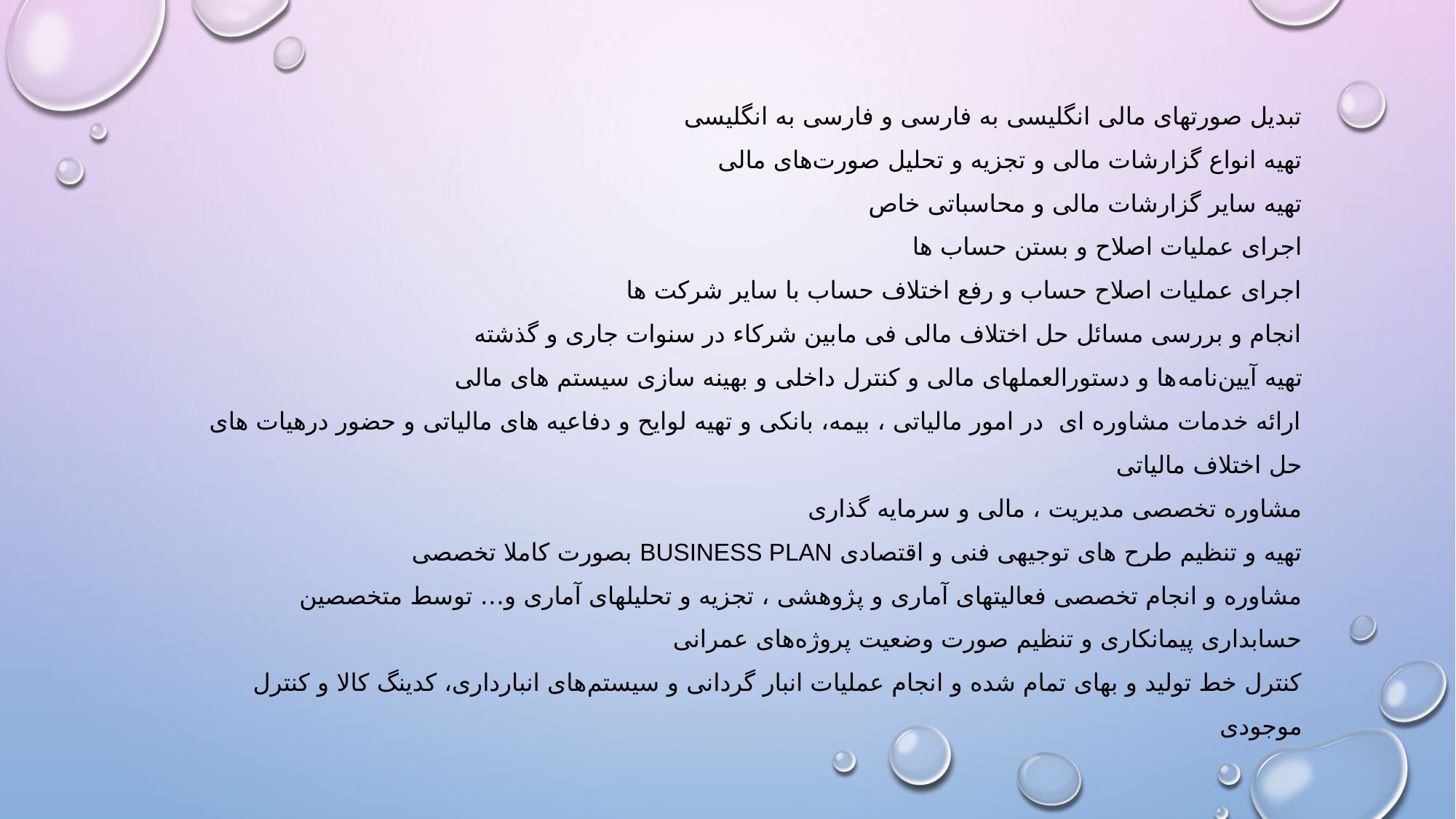

# تبدیل صورتهای مالی انگلیسی به فارسی و فارسی به انگلیسی تهیه انواع گزارشات مالی و تجزیه و تحلیل صورت‌های مالی تهیه سایر گزارشات مالی و محاسباتی خاص اجرای عملیات اصلاح و بستن حساب ها اجرای عملیات اصلاح حساب و رفع اختلاف حساب با سایر شرکت ها انجام و بررسی مسائل حل اختلاف مالی فی مابین شرکاء در سنوات جاری و گذشته تهیه آیین‌نامه‌ها و دستورالعملهای مالی و کنترل داخلی و بهینه سازی سیستم های مالی ارائه خدمات مشاوره ای  در امور مالیاتی ، بیمه، بانکی و تهیه لوایح و دفاعیه های مالیاتی و حضور درهیات های حل اختلاف مالیاتی مشاوره تخصصی مدیریت ، مالی و سرمایه گذاری تهیه و تنظیم طرح های توجیهی فنی و اقتصادی BUSINESS PLAN بصورت کاملا تخصصی مشاوره و انجام تخصصی فعالیتهای آماری و پ‍ژوهشی ، تجزیه و تحلیلهای آماری و… توسط متخصصین حسابداری پیمانکاری و تنظیم صورت وضعیت پروژه‌های عمرانی کنترل خط تولید و بهای تمام شده و انجام عملیات انبار گردانی و سیستم‌های انبارداری، کدینگ کالا و کنترل موجودی